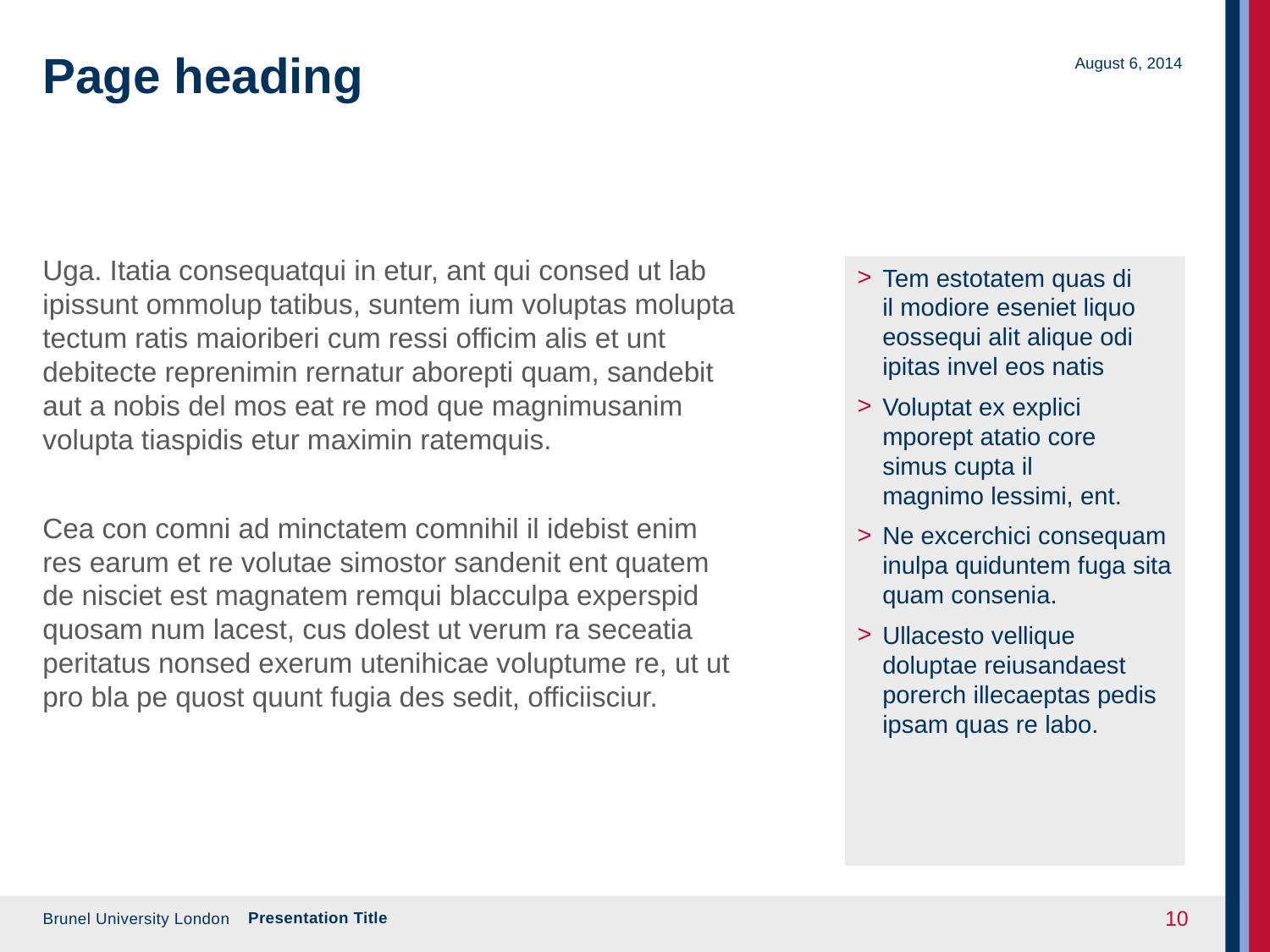

# Page heading
August 6, 2014
Uga. Itatia consequatqui in etur, ant qui consed ut lab
ipissunt ommolup tatibus, suntem ium voluptas molupta
tectum ratis maioriberi cum ressi officim alis et unt
debitecte reprenimin rernatur aborepti quam, sandebit
aut a nobis del mos eat re mod que magnimusanim
volupta tiaspidis etur maximin ratemquis.
Cea con comni ad minctatem comnihil il idebist enim
res earum et re volutae simostor sandenit ent quatem
de nisciet est magnatem remqui blacculpa experspid
quosam num lacest, cus dolest ut verum ra seceatia
peritatus nonsed exerum utenihicae voluptume re, ut ut
pro bla pe quost quunt fugia des sedit, officiisciur.
Tem estotatem quas di
il modiore eseniet liquo
eossequi alit alique odi
ipitas invel eos natis
Voluptat ex explici mporept atatio core
simus cupta il
magnimo lessimi, ent.
Ne excerchici consequam inulpa quiduntem fuga sita
quam consenia.
Ullacesto vellique doluptae reiusandaest porerch illecaeptas pedis ipsam quas re labo.
Presentation Title
10